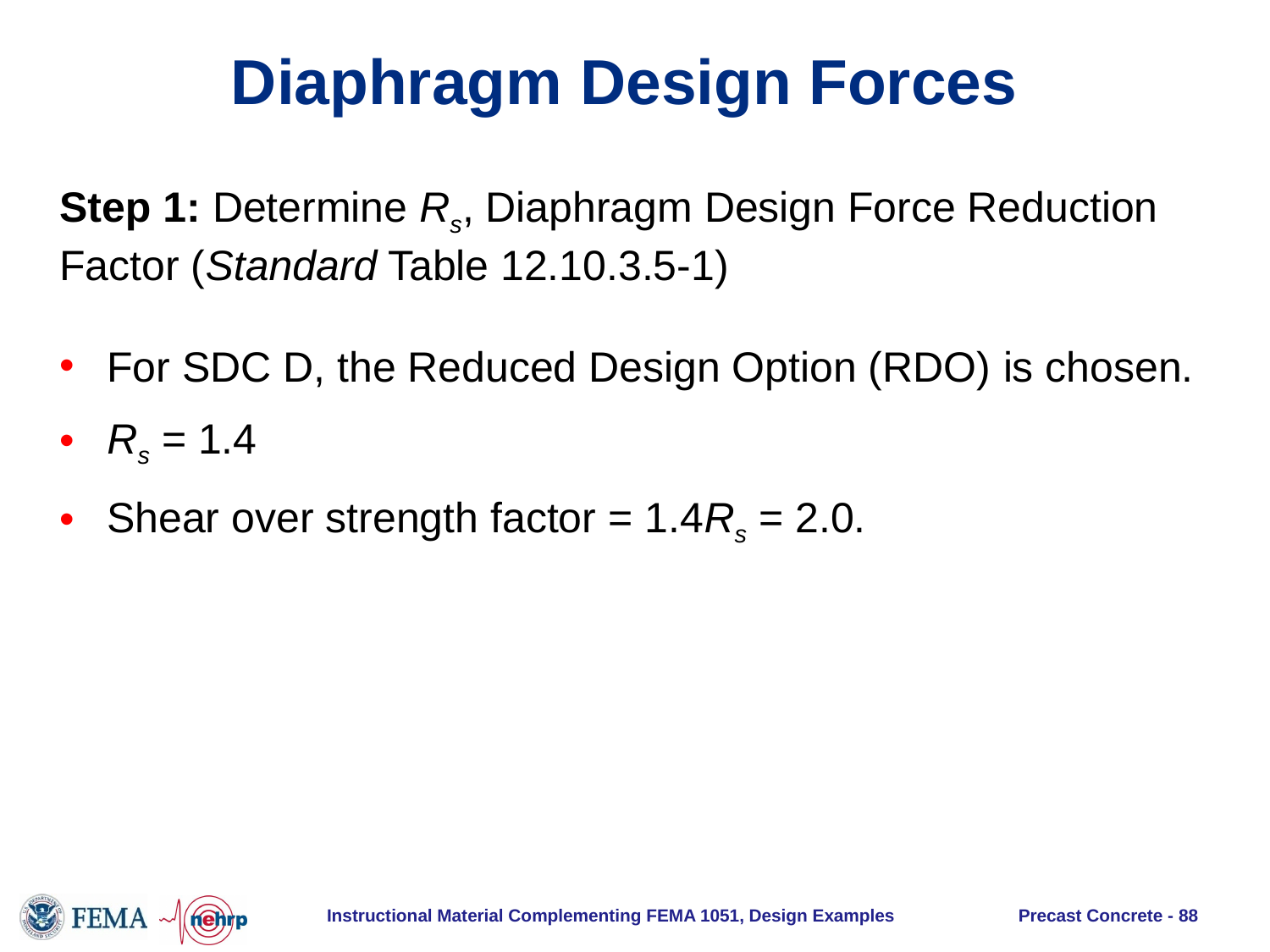

# Diaphragm Design Forces
Step 1: Determine Rs, Diaphragm Design Force Reduction Factor (Standard Table 12.10.3.5-1)

For SDC D, the Reduced Design Option (RDO) is chosen.
Rs = 1.4
Shear over strength factor = 1.4Rs = 2.0.